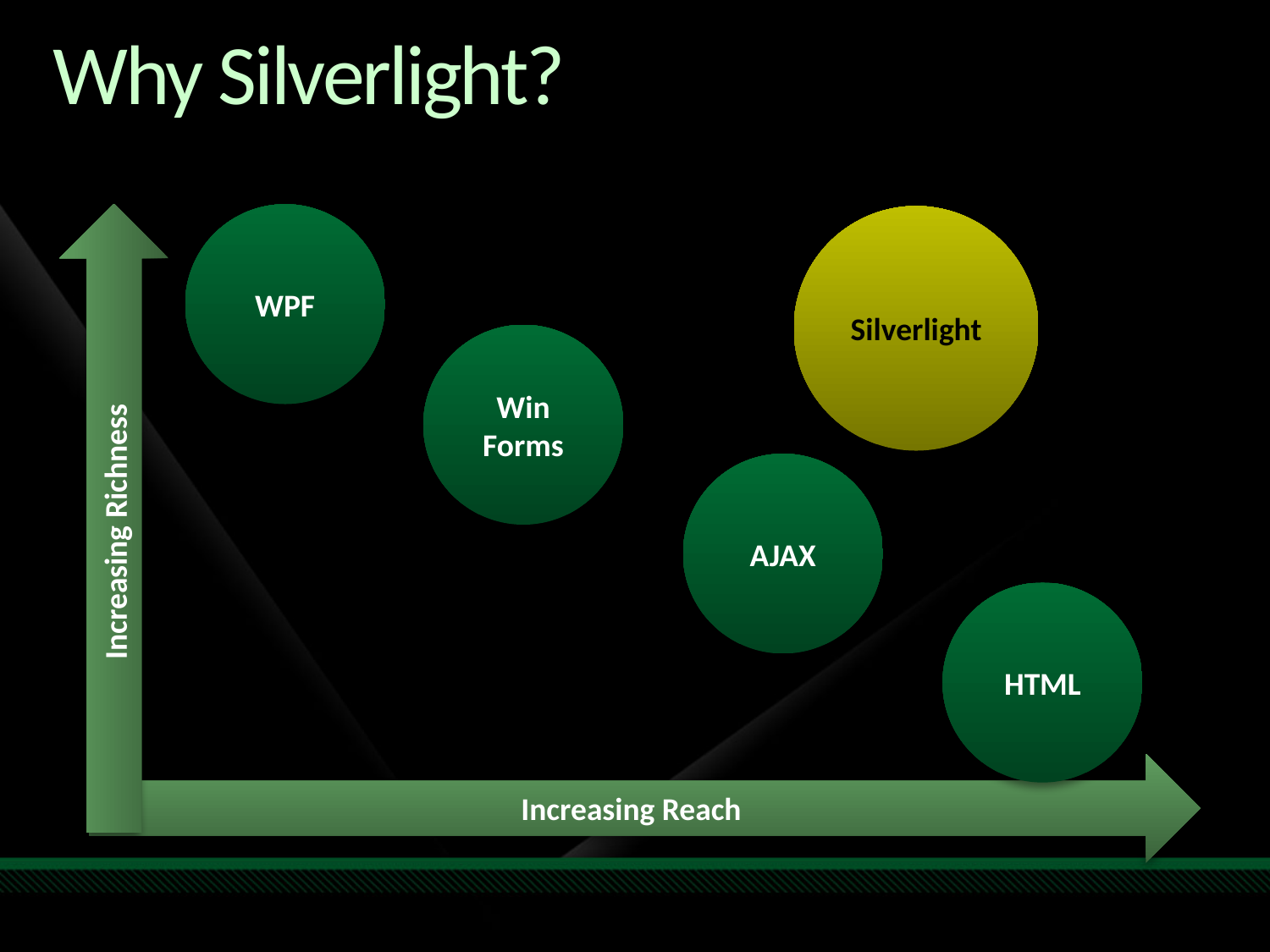

# Why Silverlight?
WPF
Silverlight
Win
Forms
AJAX
Increasing Richness
HTML
Increasing Reach